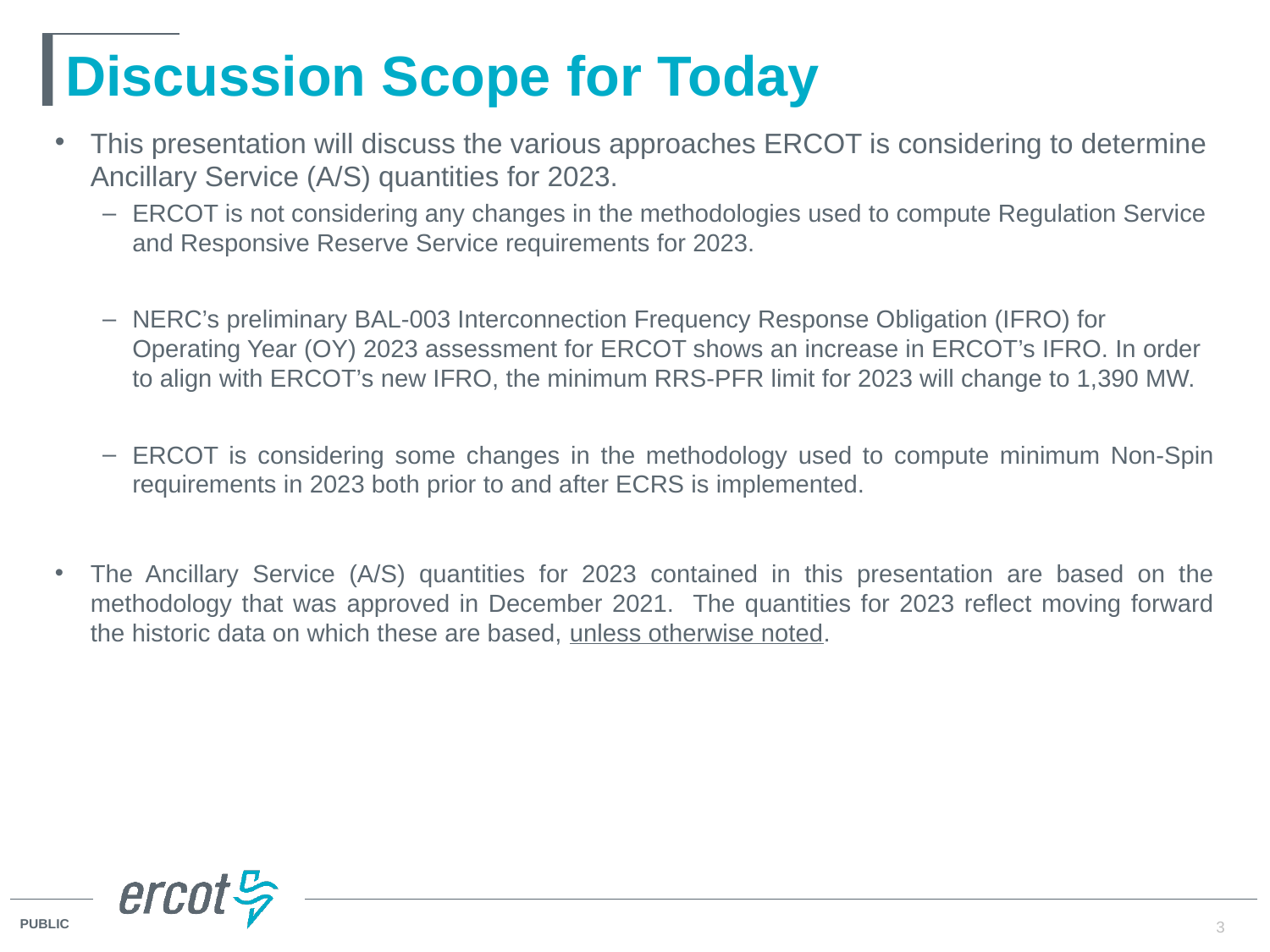

# Discussion Scope for Today
This presentation will discuss the various approaches ERCOT is considering to determine Ancillary Service (A/S) quantities for 2023.
ERCOT is not considering any changes in the methodologies used to compute Regulation Service and Responsive Reserve Service requirements for 2023.

NERC’s preliminary BAL-003 Interconnection Frequency Response Obligation (IFRO) for Operating Year (OY) 2023 assessment for ERCOT shows an increase in ERCOT’s IFRO. In order to align with ERCOT’s new IFRO, the minimum RRS-PFR limit for 2023 will change to 1,390 MW.

ERCOT is considering some changes in the methodology used to compute minimum Non-Spin requirements in 2023 both prior to and after ECRS is implemented.

The Ancillary Service (A/S) quantities for 2023 contained in this presentation are based on the methodology that was approved in December 2021.  The quantities for 2023 reflect moving forward the historic data on which these are based, unless otherwise noted.

3